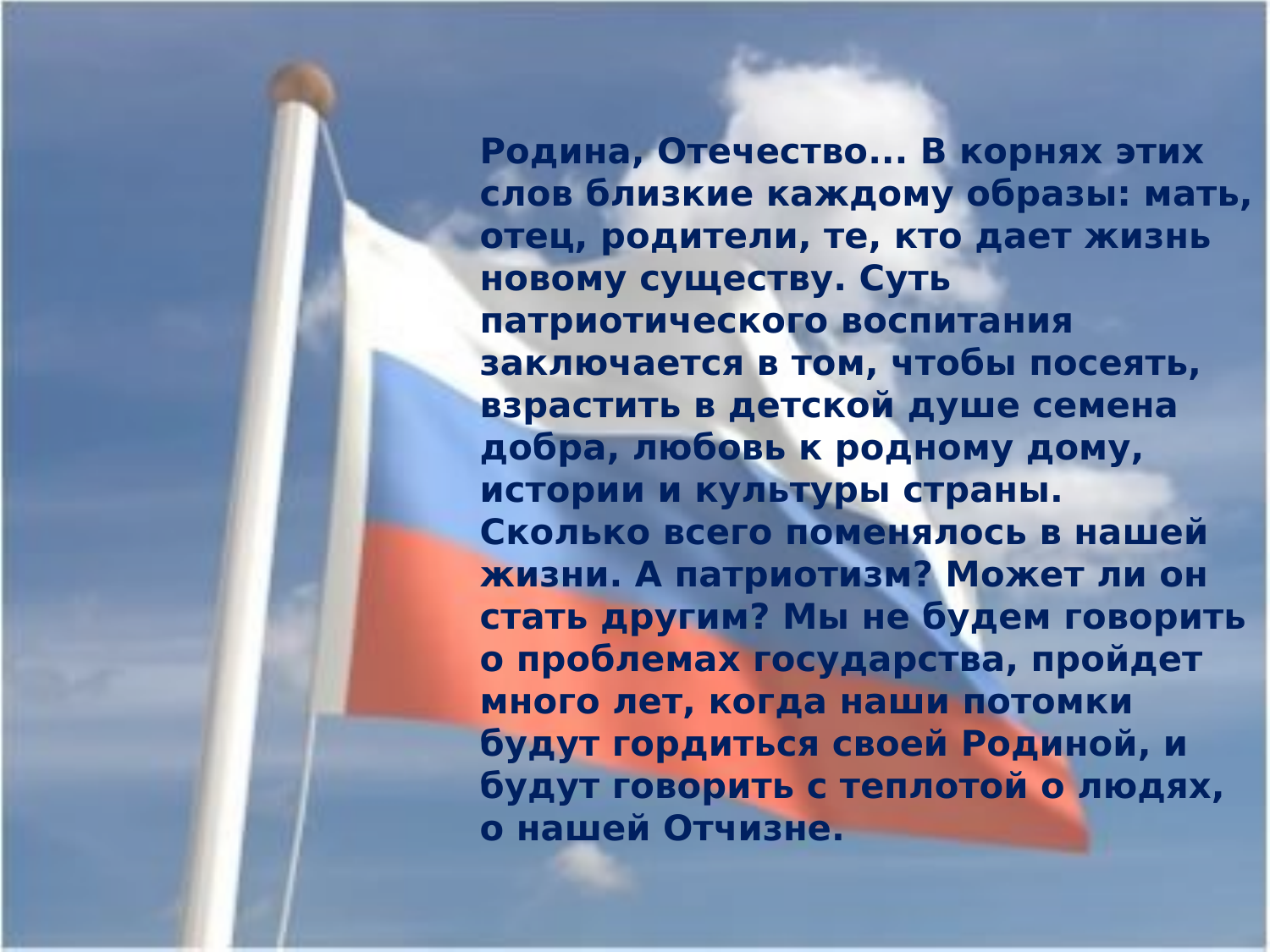

Родина, Отечество... В корнях этих слов близкие каждому образы: мать, отец, родители, те, кто дает жизнь новому существу. Суть патриотического воспитания заключается в том, чтобы посеять, взрастить в детской душе семена добра, любовь к родному дому, истории и культуры страны.
Сколько всего поменялось в нашей жизни. А патриотизм? Может ли он стать другим? Мы не будем говорить о проблемах государства, пройдет много лет, когда наши потомки будут гордиться своей Родиной, и будут говорить с теплотой о людях, о нашей Отчизне.